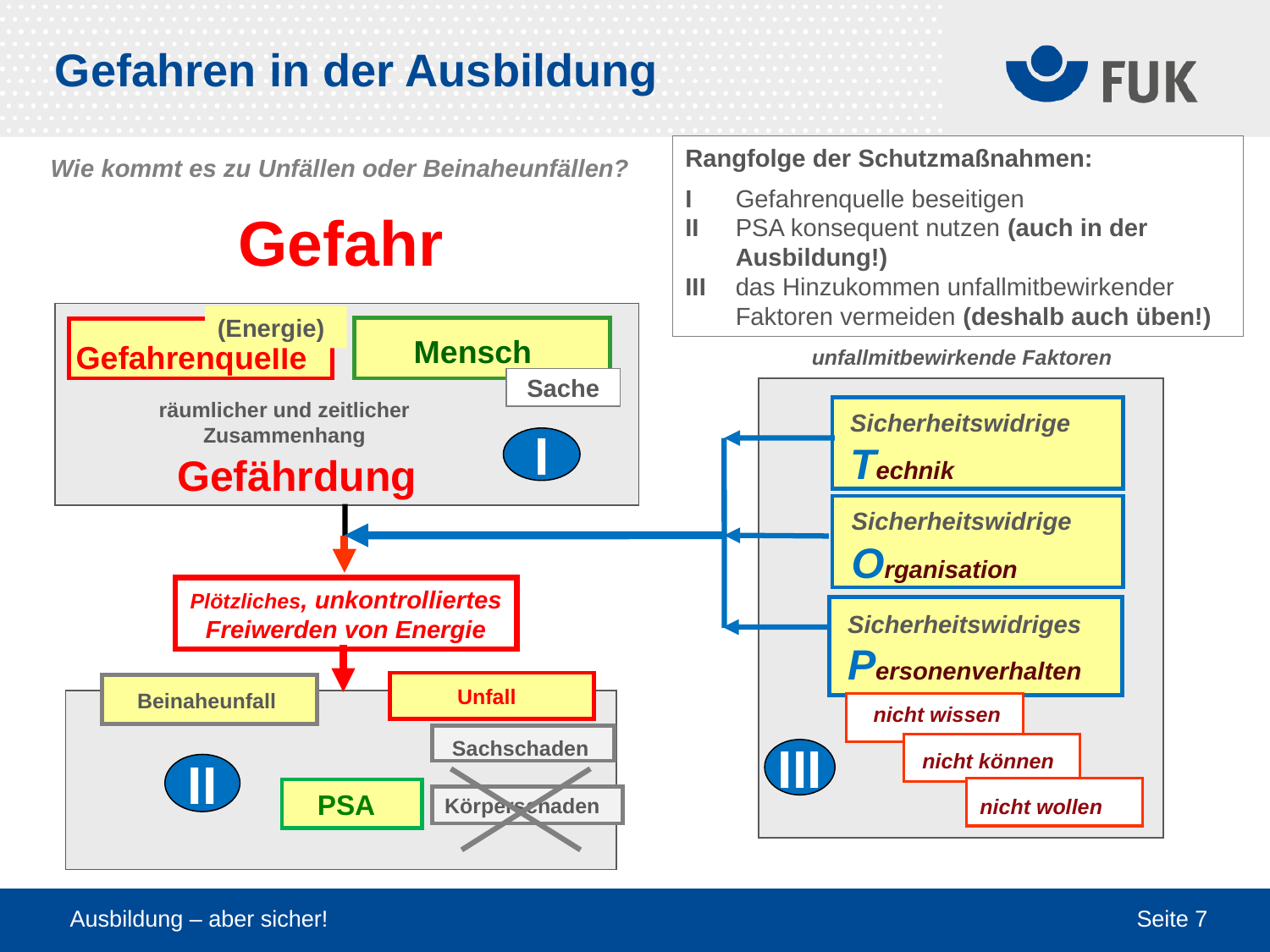

Gefahren in der Ausbildung
Rangfolge der Schutzmaßnahmen:
I 	Gefahrenquelle beseitigen
II 	PSA konsequent nutzen (auch in der Ausbildung!)
III	das Hinzukommen unfallmitbewirkender Faktoren vermeiden (deshalb auch üben!)
I
III
II
Wie kommt es zu Unfällen oder Beinaheunfällen?
Gefahr

(Energie)

Gefahrenquelle

Mensch
Sache

räumlicher und zeitlicher Zusammenhang
Gefährdung
unfallmitbewirkende Faktoren
Sicherheitswidrige Technik

Sicherheitswidrige Organisation

Sicherheitswidriges  Personenverhalten

nicht wissen

nicht können

nicht wollen

Plötzliches, unkontrolliertes Freiwerden von Energie

Unfall

Beinaheunfall

Sachschaden

Körperschaden

PSA
Ausbildung – aber sicher!
Seite 7